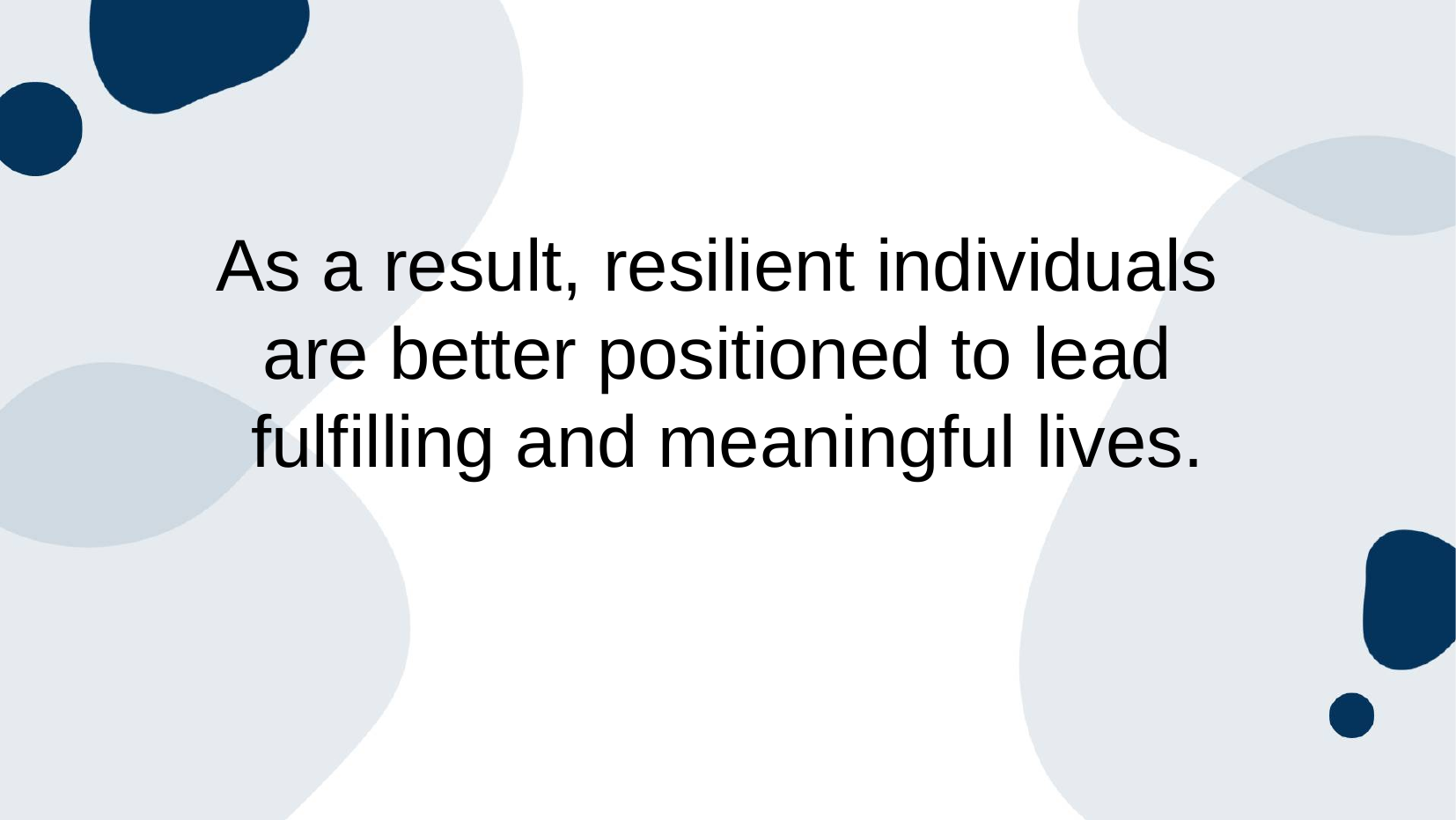

# As a result, resilient individuals
are better positioned to lead
fulfilling and meaningful lives.